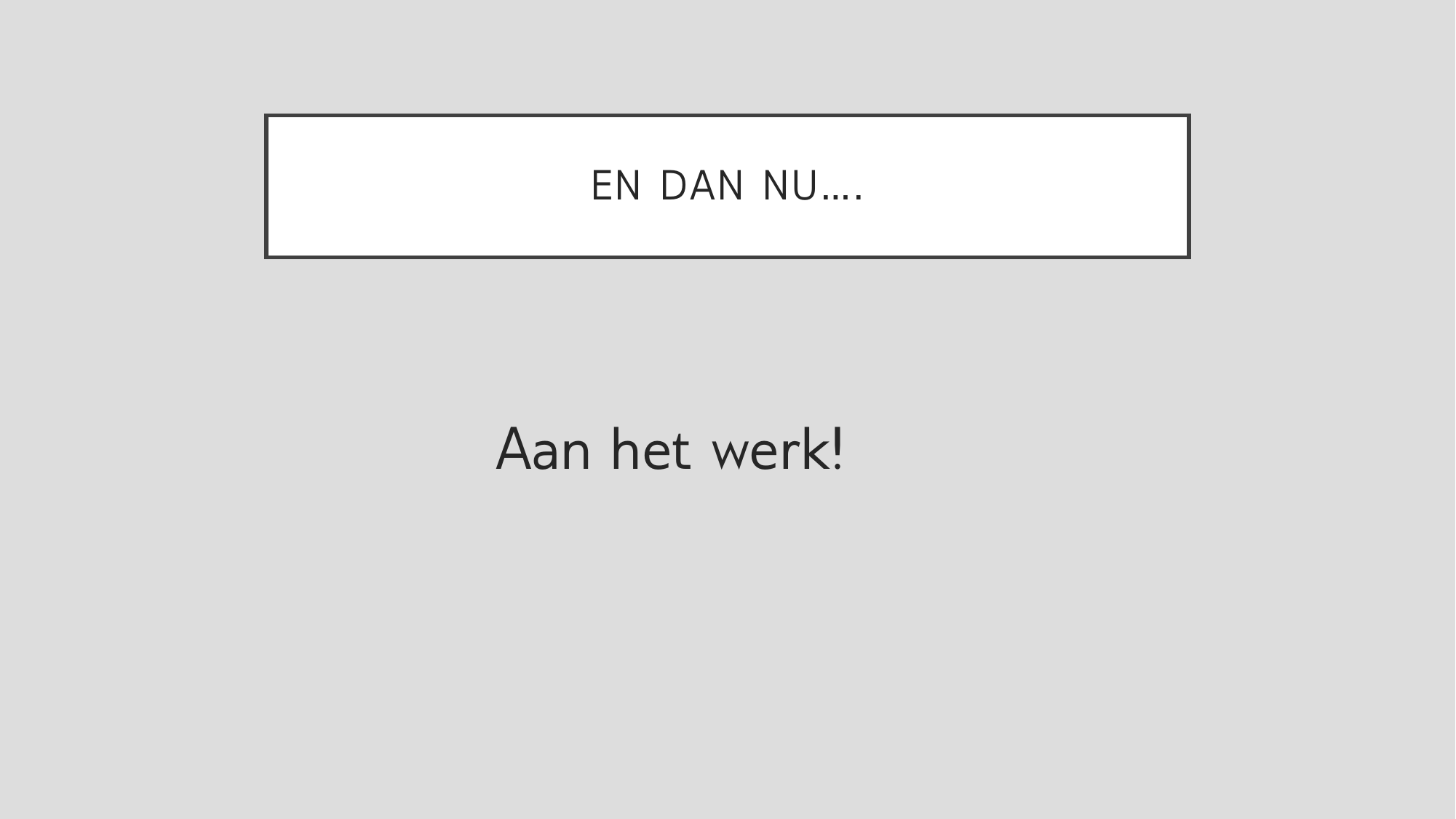

# En dan nu….

		Aan het werk!